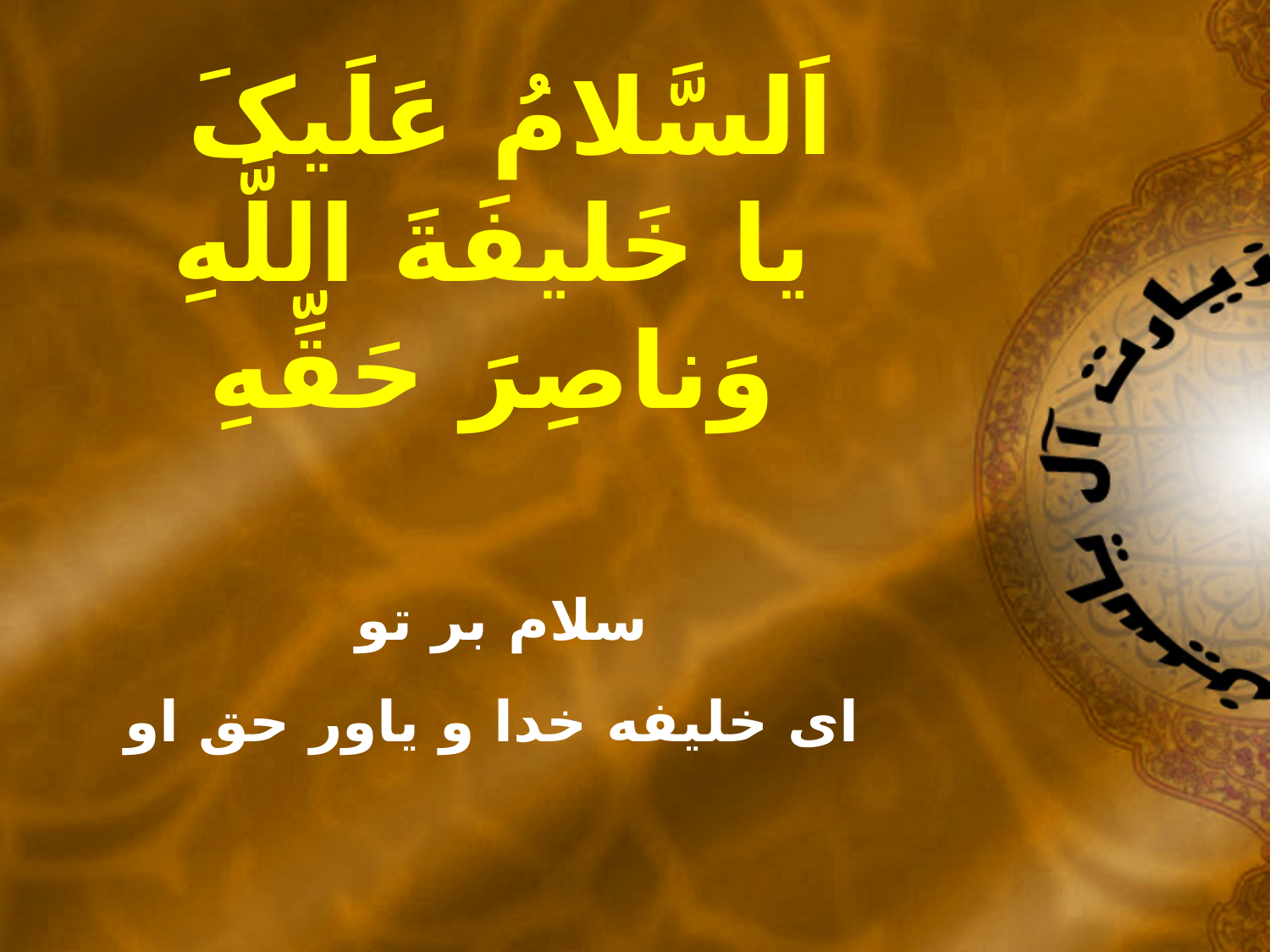

اَلسَّلامُ عَلَيکَ
يا خَليفَةَ اللَّهِ وَناصِرَ حَقِّهِ
سلام بر تو
اى خليفه خدا و ياور حق او